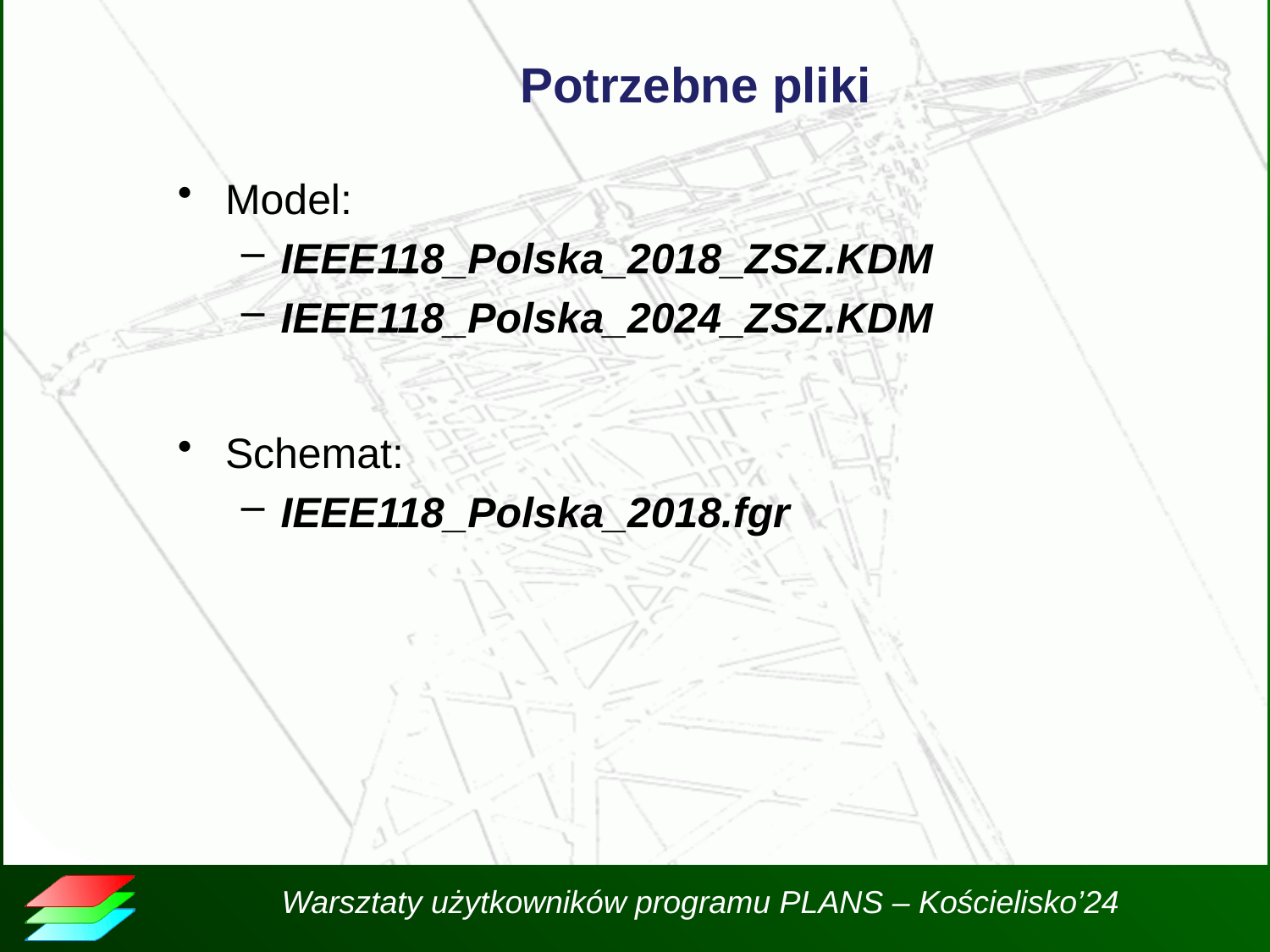

# Potrzebne pliki
Model:
IEEE118_Polska_2018_ZSZ.KDM
IEEE118_Polska_2024_ZSZ.KDM

Schemat:
IEEE118_Polska_2018.fgr